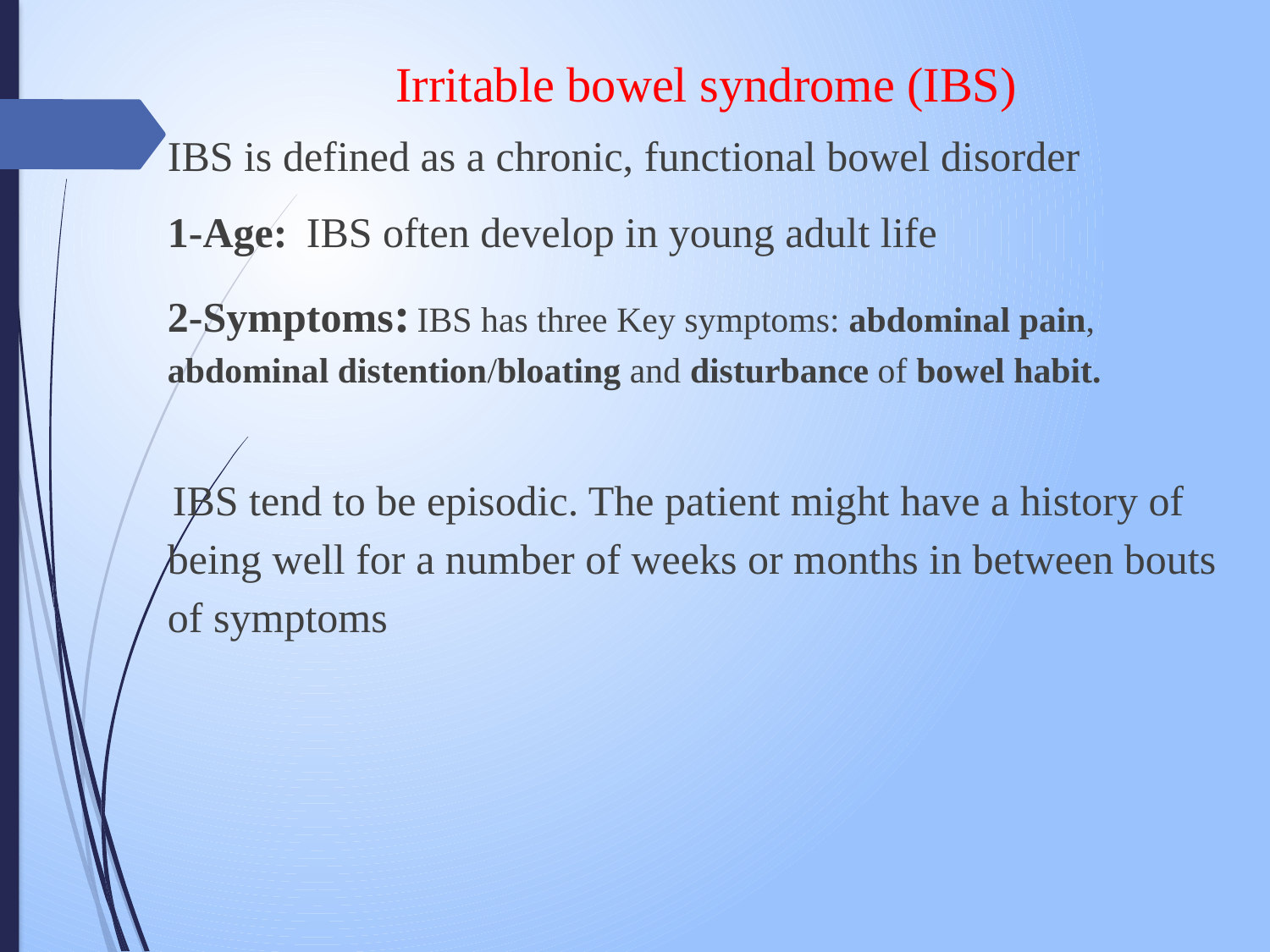

Irritable bowel syndrome (IBS)
IBS is defined as a chronic, functional bowel disorder
1-Age:  IBS often develop in young adult life
2-Symptoms: IBS has three Key symptoms: abdominal pain, abdominal distention/bloating and disturbance of bowel habit.

 IBS tend to be episodic. The patient might have a history of being well for a number of weeks or months in between bouts of symptoms